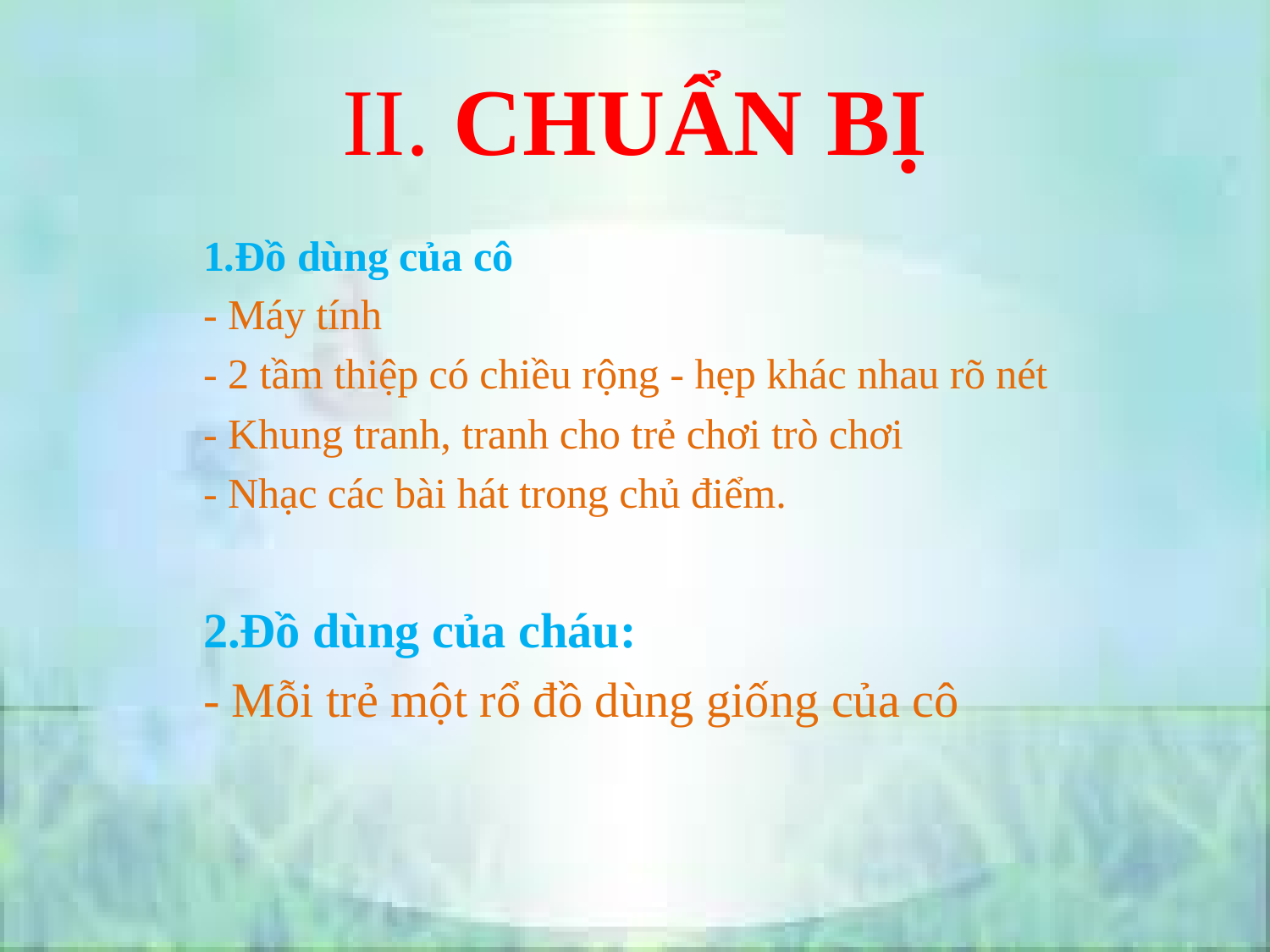

# II. CHUẨN BỊ
1.Đồ dùng của cô
- Máy tính
- 2 tầm thiệp có chiều rộng - hẹp khác nhau rõ nét
- Khung tranh, tranh cho trẻ chơi trò chơi
- Nhạc các bài hát trong chủ điểm.

2.Đồ dùng của cháu:
- Mỗi trẻ một rổ đồ dùng giống của cô